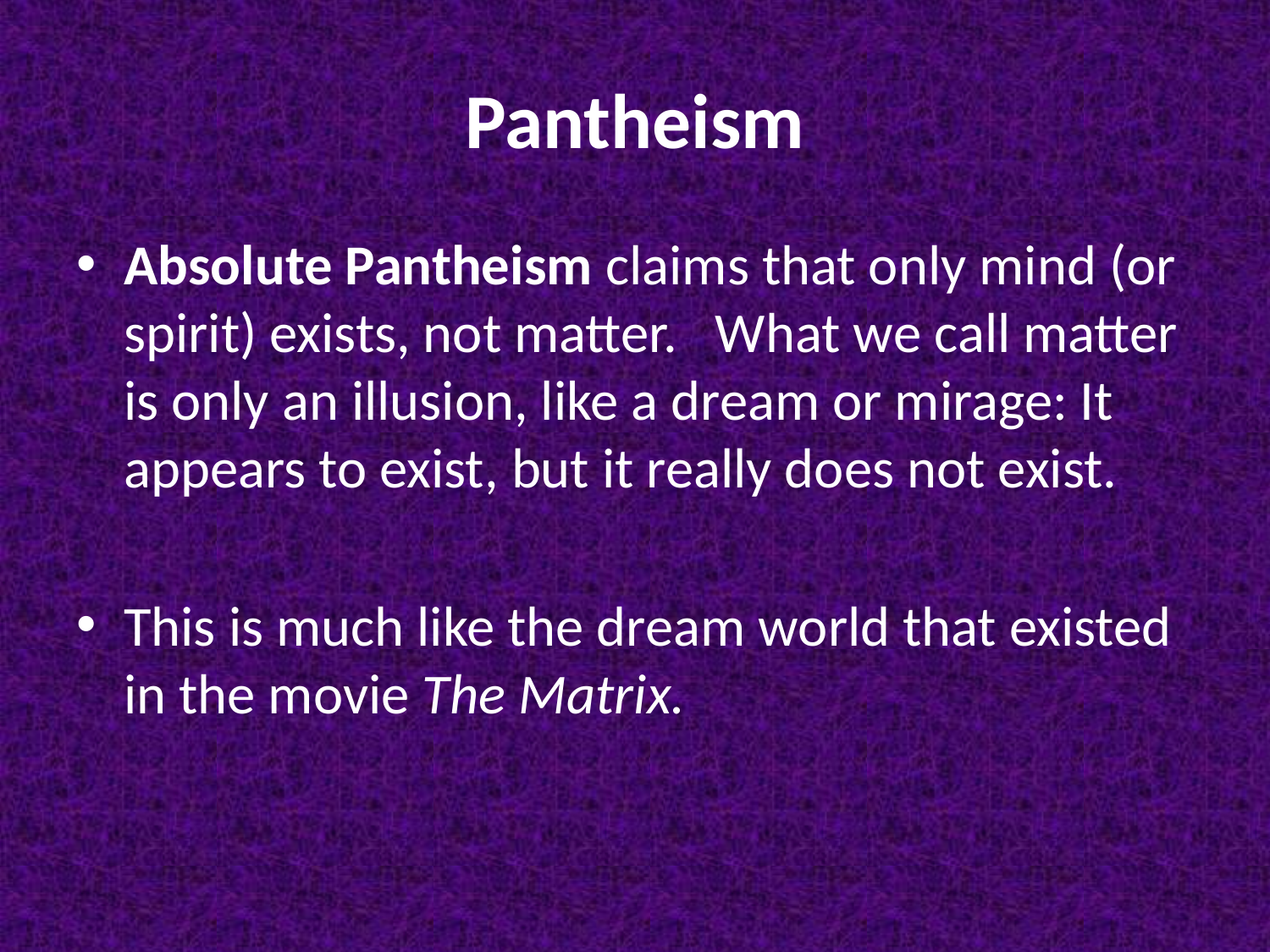

# Pantheism
Absolute Pantheism claims that only mind (or spirit) exists, not matter.   What we call matter is only an illusion, like a dream or mirage: It appears to exist, but it really does not exist.

This is much like the dream world that existed in the movie The Matrix.